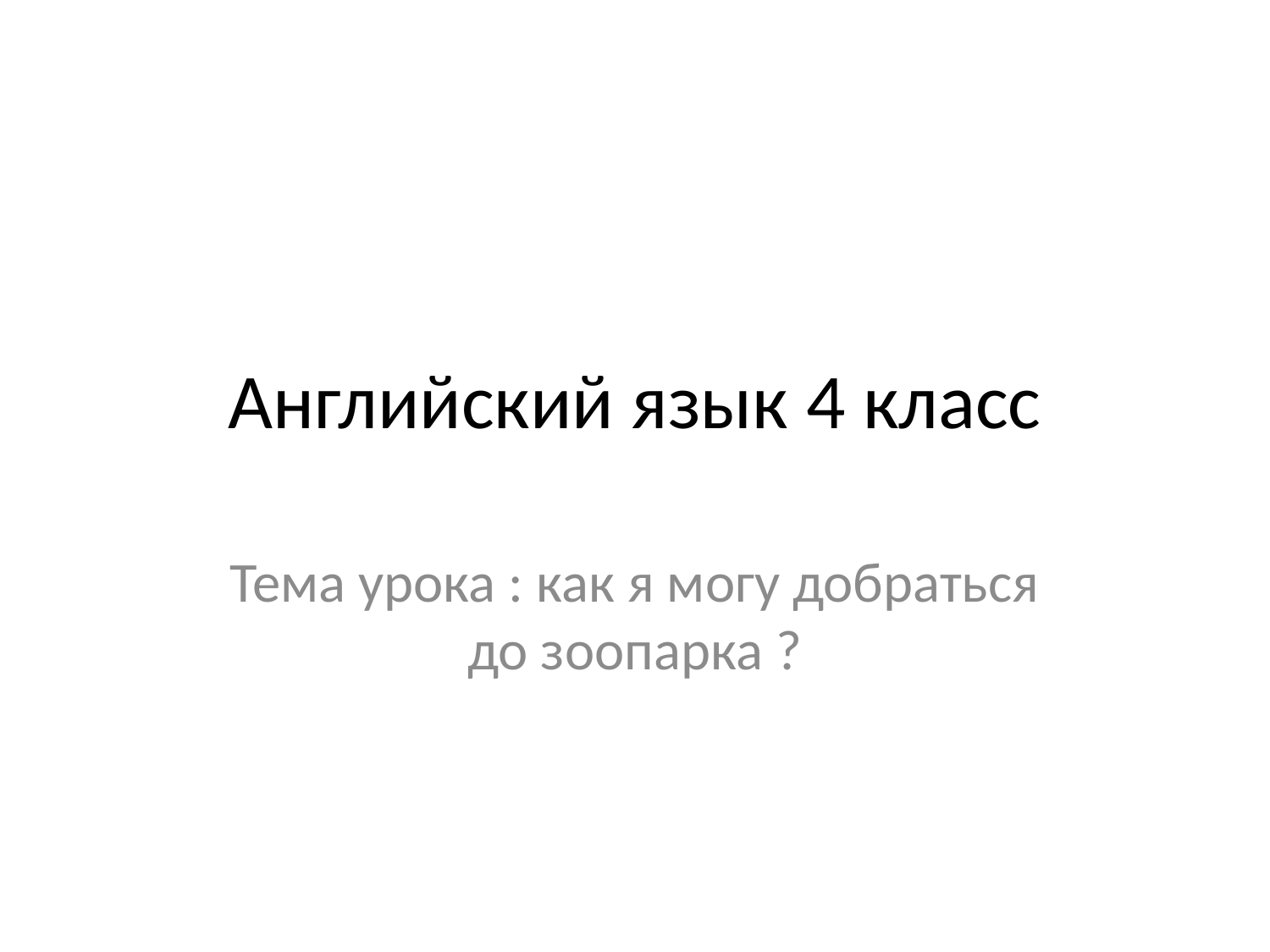

# Английский язык 4 класс
Тема урока : как я могу добраться до зоопарка ?